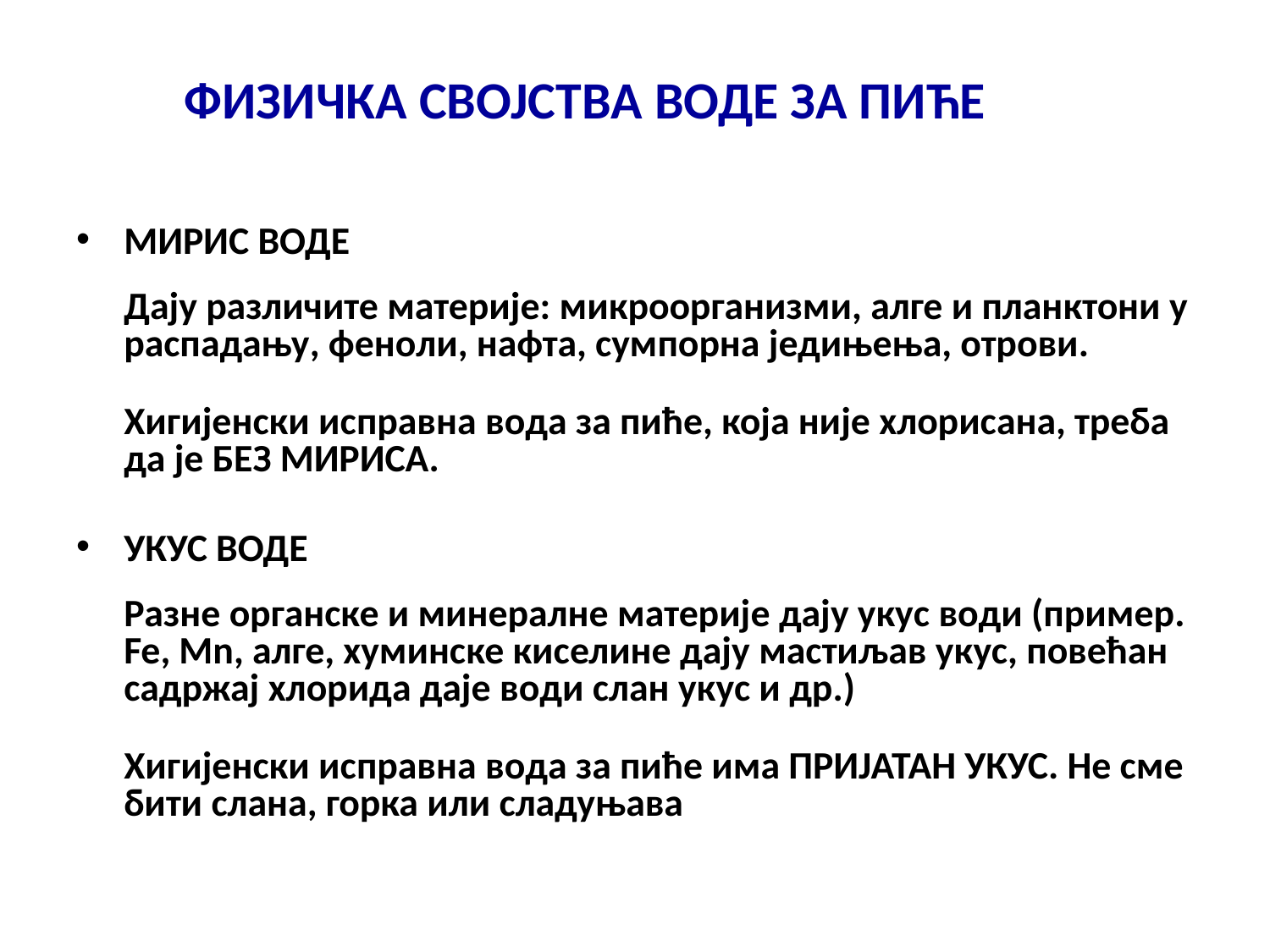

ФИЗИЧКА СВОЈСТВА ВОДЕ ЗА ПИЋЕ
МИРИС ВОДЕ

	Дају различите материје: микроорганизми, алге и планктони у распадању, феноли, нафта, сумпорна једињења, отрови.

	Хигијенски исправна вода за пиће, која није хлорисана, треба да је БЕЗ МИРИСА.

УКУС ВОДЕ

	Разне органске и минералне материје дају укус води (пример. Fe, Mn, алге, хуминске киселине дају мастиљав укус, повећан садржај хлорида даје води слан укус и др.)

	Хигијенски исправна вода за пиће има ПРИЈАТАН УКУС. Не сме бити слана, горка или сладуњава